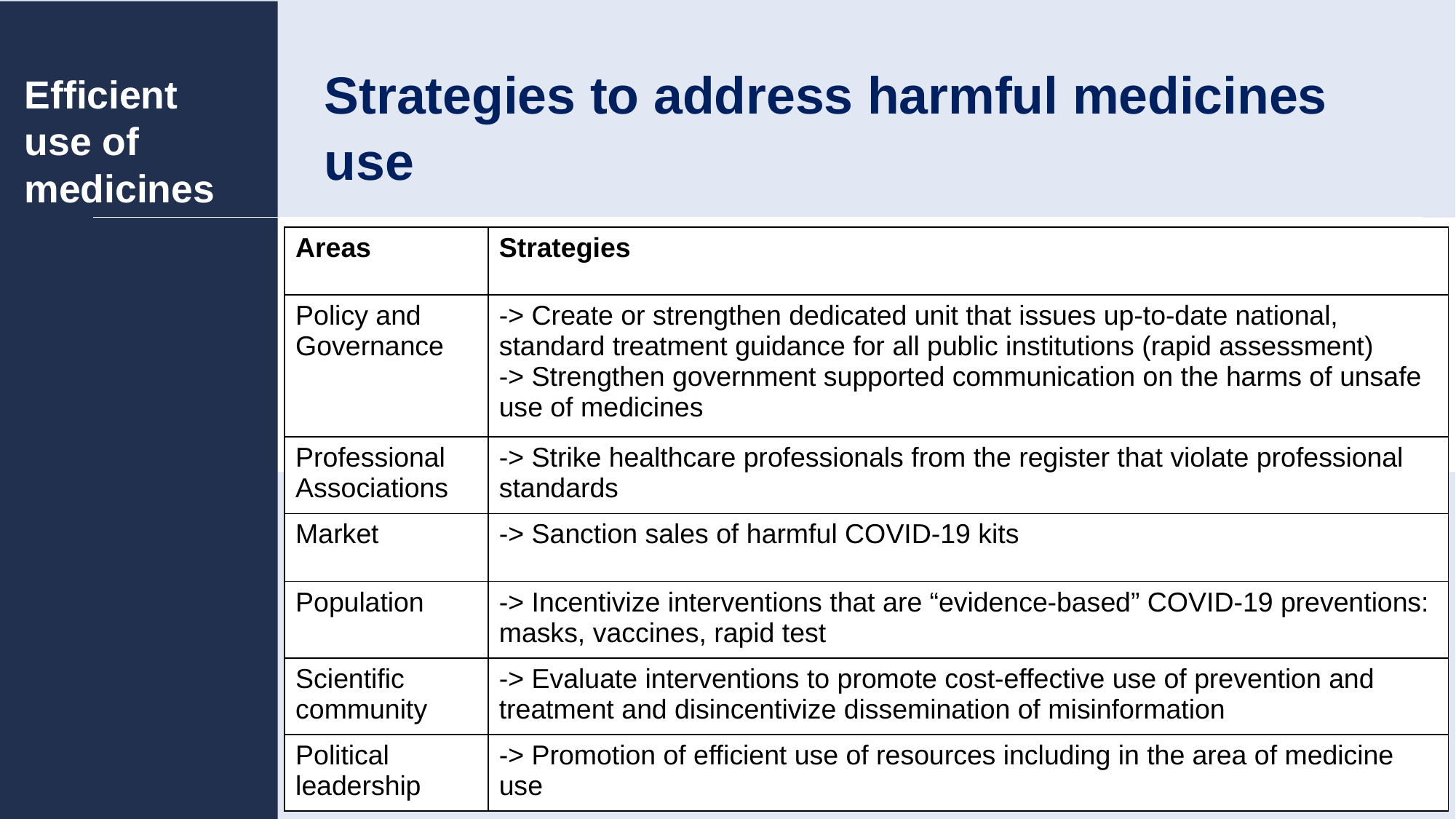

Strategies to address harmful medicines use
Efficient use of medicines

| Areas | Strategies |
| --- | --- |
| Policy and Governance | -> Create or strengthen dedicated unit that issues up-to-date national, standard treatment guidance for all public institutions (rapid assessment) -> Strengthen government supported communication on the harms of unsafe use of medicines |
| Professional Associations | -> Strike healthcare professionals from the register that violate professional standards |
| Market | -> Sanction sales of harmful COVID-19 kits |
| Population | -> Incentivize interventions that are “evidence-based” COVID-19 preventions: masks, vaccines, rapid test |
| Scientific community | -> Evaluate interventions to promote cost-effective use of prevention and treatment and disincentivize dissemination of misinformation |
| Political leadership | -> Promotion of efficient use of resources including in the area of medicine use |